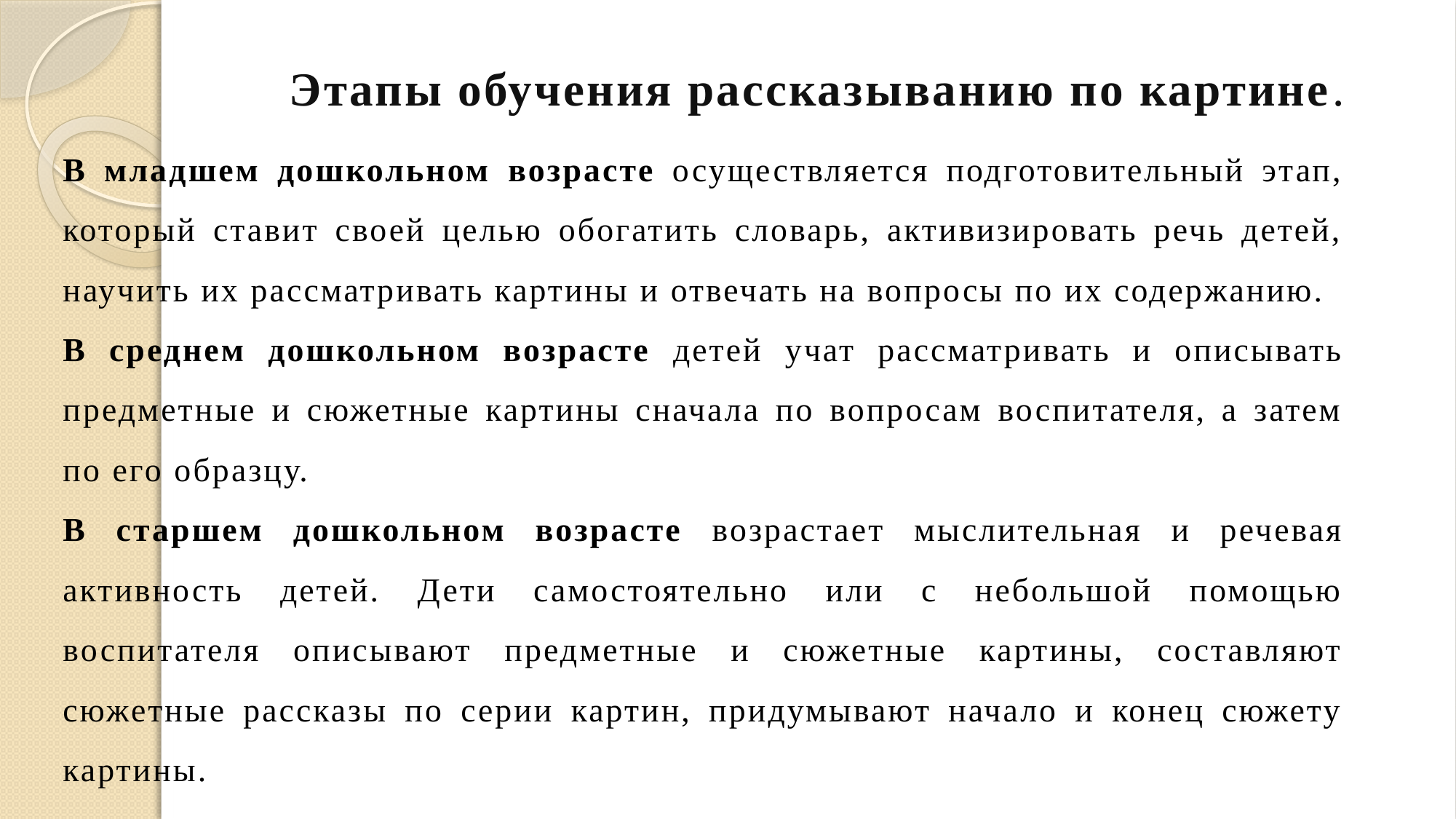

# Этапы обучения рассказыванию по картине.
В младшем дошкольном возрасте осуществляется подготовительный этап, который ставит своей целью обогатить словарь, активизировать речь детей, научить их рассматривать картины и отвечать на вопросы по их содержанию.
В среднем дошкольном возрасте детей учат рассматривать и описывать предметные и сюжетные картины сначала по вопросам воспитателя, а затем по его образцу.
В старшем дошкольном возрасте возрастает мыслительная и речевая активность детей. Дети самостоятельно или с небольшой помощью воспитателя описывают предметные и сюжетные картины, составляют сюжетные рассказы по серии картин, придумывают начало и конец сюжету картины.